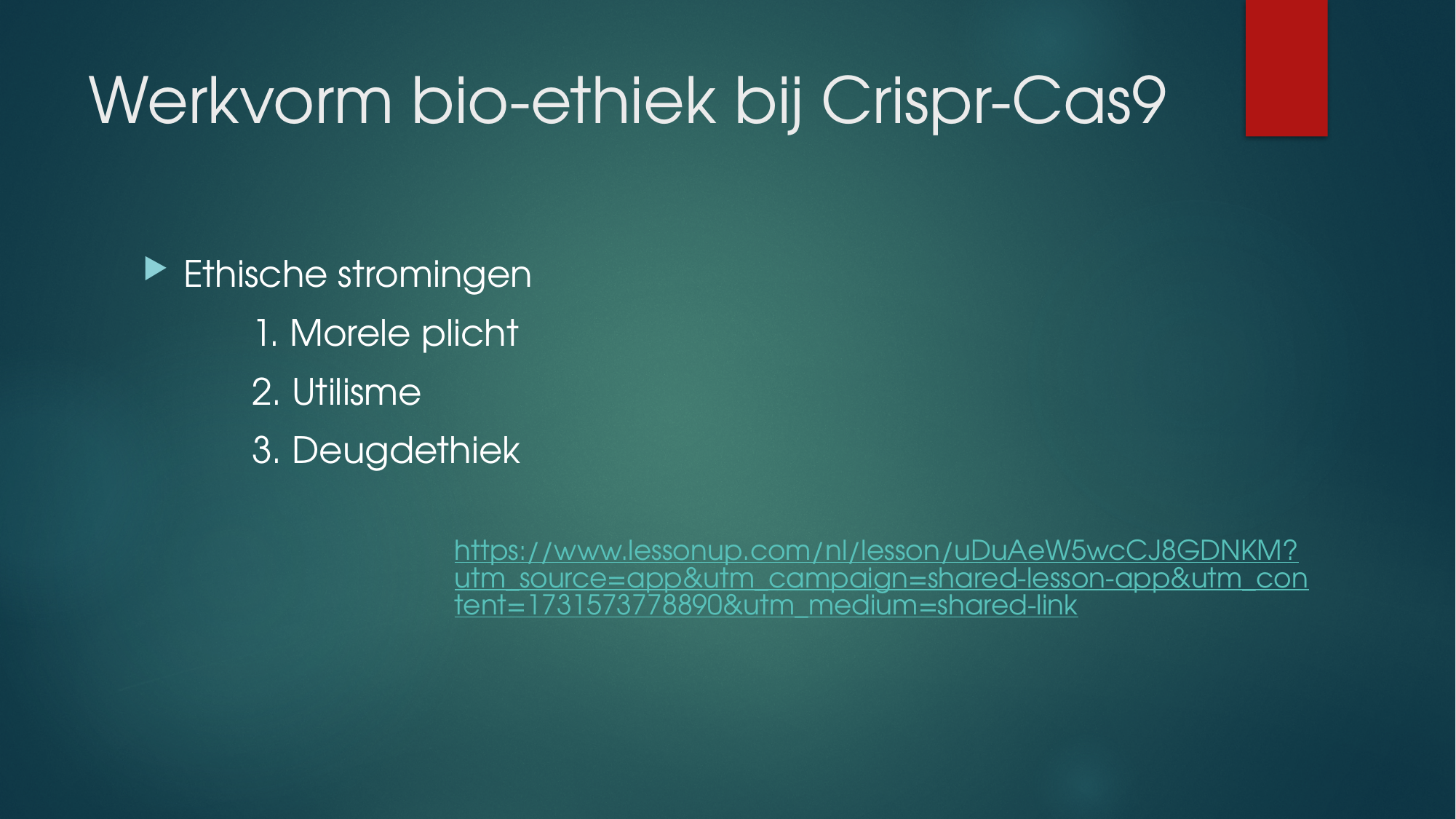

# Werkvorm bio-ethiek bij Crispr-Cas9
Ethische stromingen
	1. Morele plicht
	2. Utilisme
	3. Deugdethiek
https://www.lessonup.com/nl/lesson/uDuAeW5wcCJ8GDNKM?utm_source=app&utm_campaign=shared-lesson-app&utm_content=1731573778890&utm_medium=shared-link